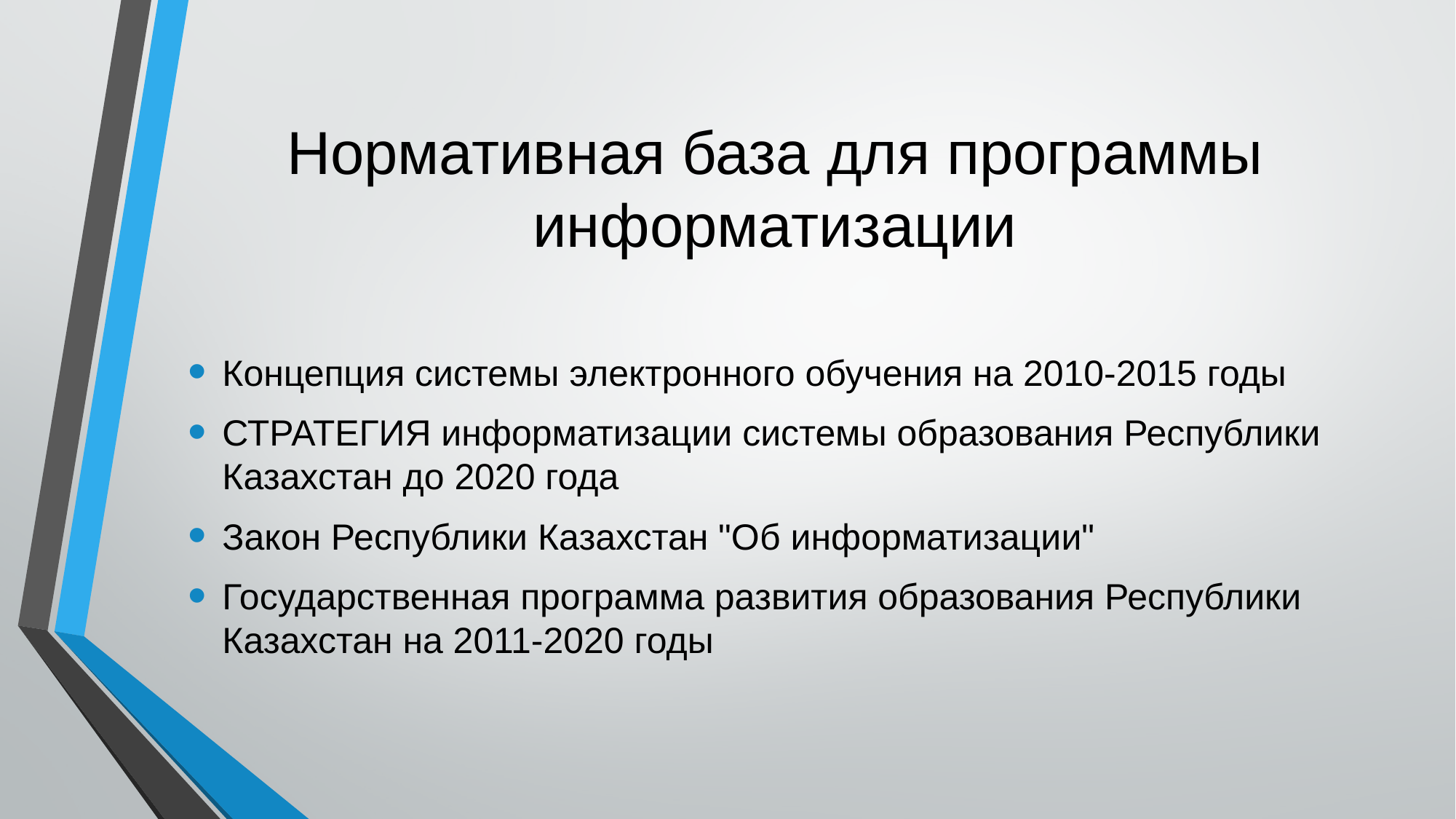

# Нормативная база для программы информатизации
Концепция системы электронного обучения на 2010-2015 годы
СТРАТЕГИЯ информатизации системы образования Республики Казахстан до 2020 года
Закон Республики Казахстан "Об информатизации"
Государственная программа развития образования Республики Казахстан на 2011-2020 годы